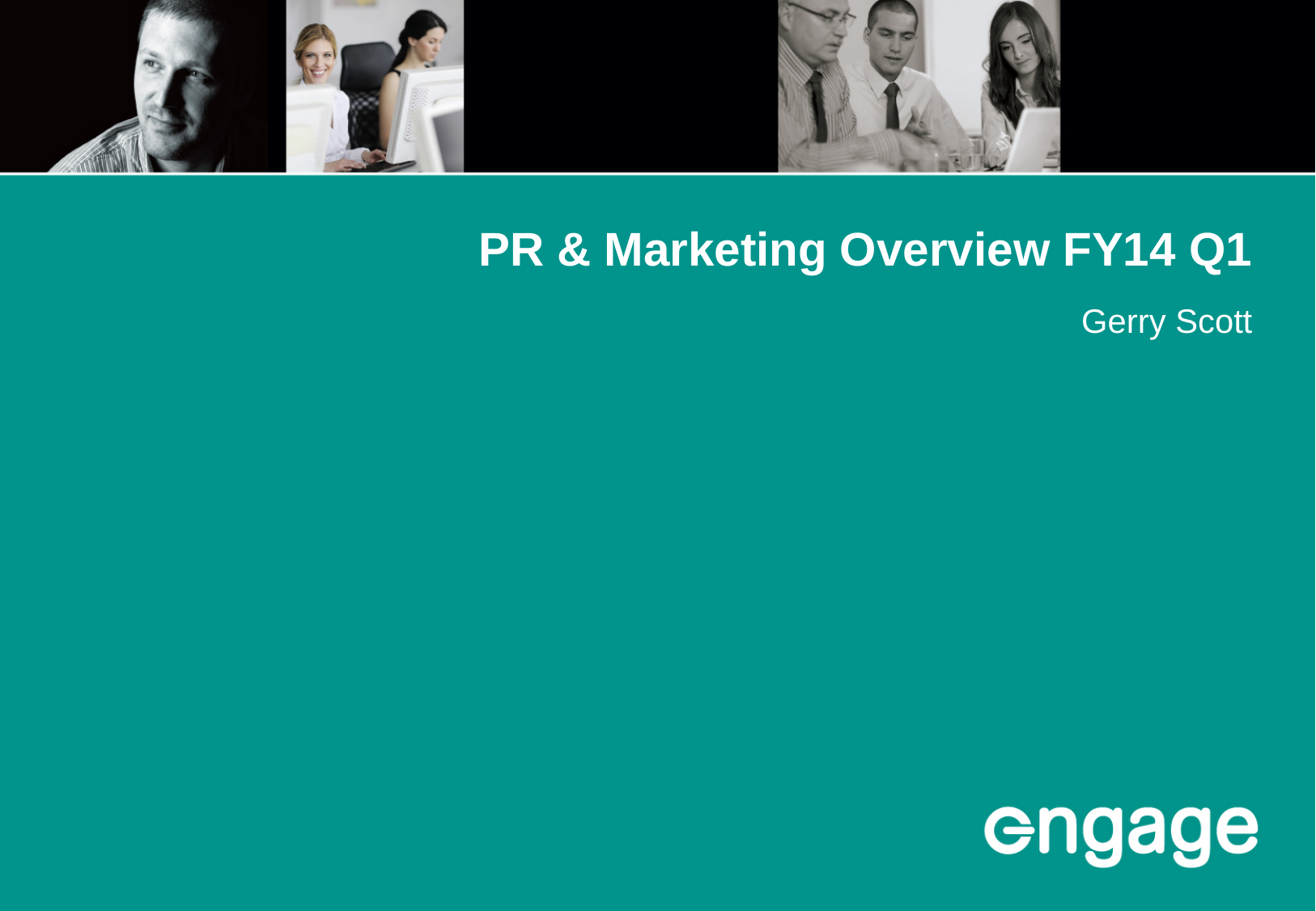

# PR & Marketing Overview FY14 Q1
Gerry Scott